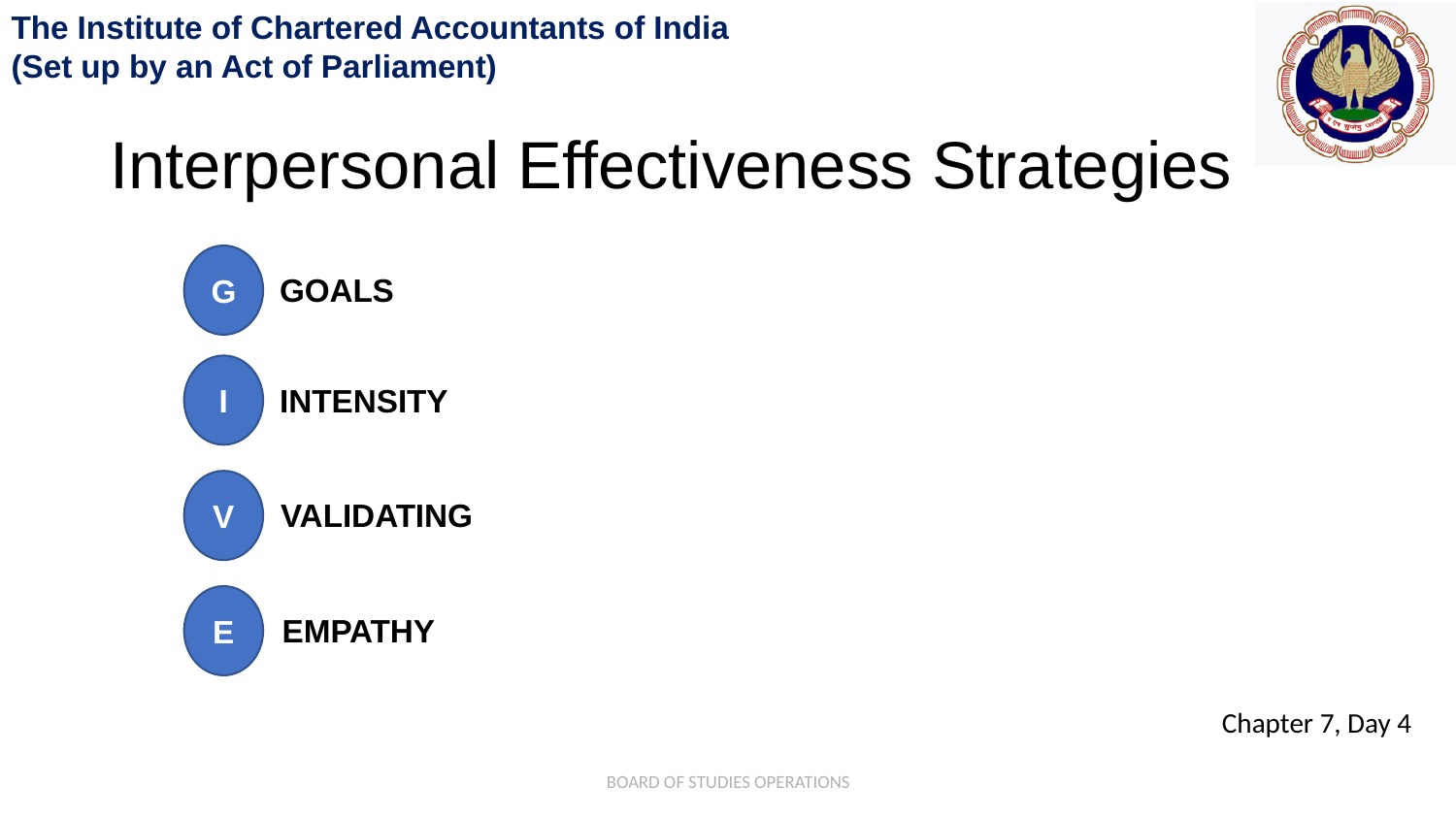

Interpersonal Effectiveness Strategies
G
GOALS
I
INTENSITY
V
VALIDATING
E
EMPATHY
BOARD OF STUDIES OPERATIONS